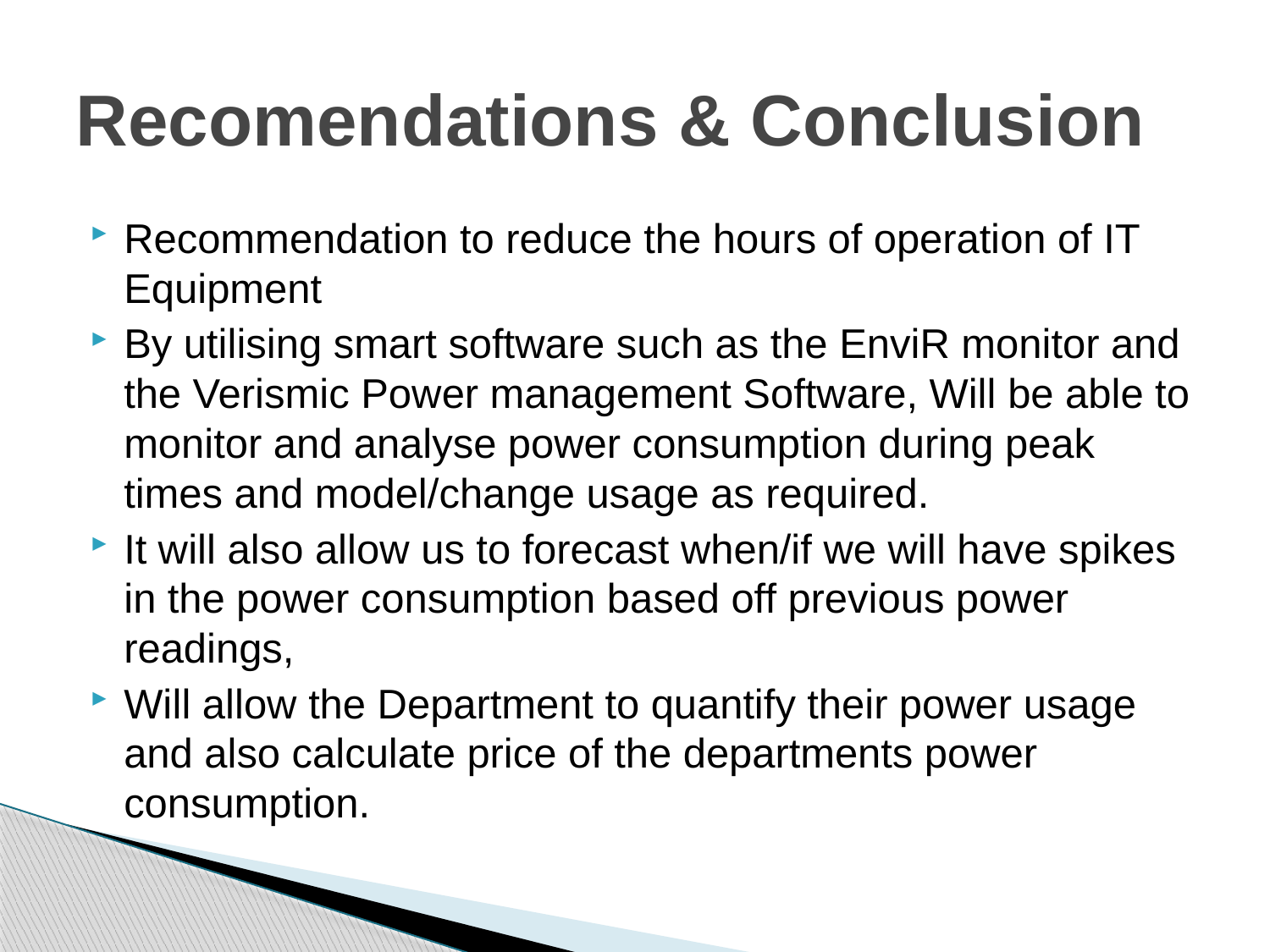

# Recomendations & Conclusion
Recommendation to reduce the hours of operation of IT Equipment
By utilising smart software such as the EnviR monitor and the Verismic Power management Software, Will be able to monitor and analyse power consumption during peak times and model/change usage as required.
It will also allow us to forecast when/if we will have spikes in the power consumption based off previous power readings,
Will allow the Department to quantify their power usage and also calculate price of the departments power consumption.